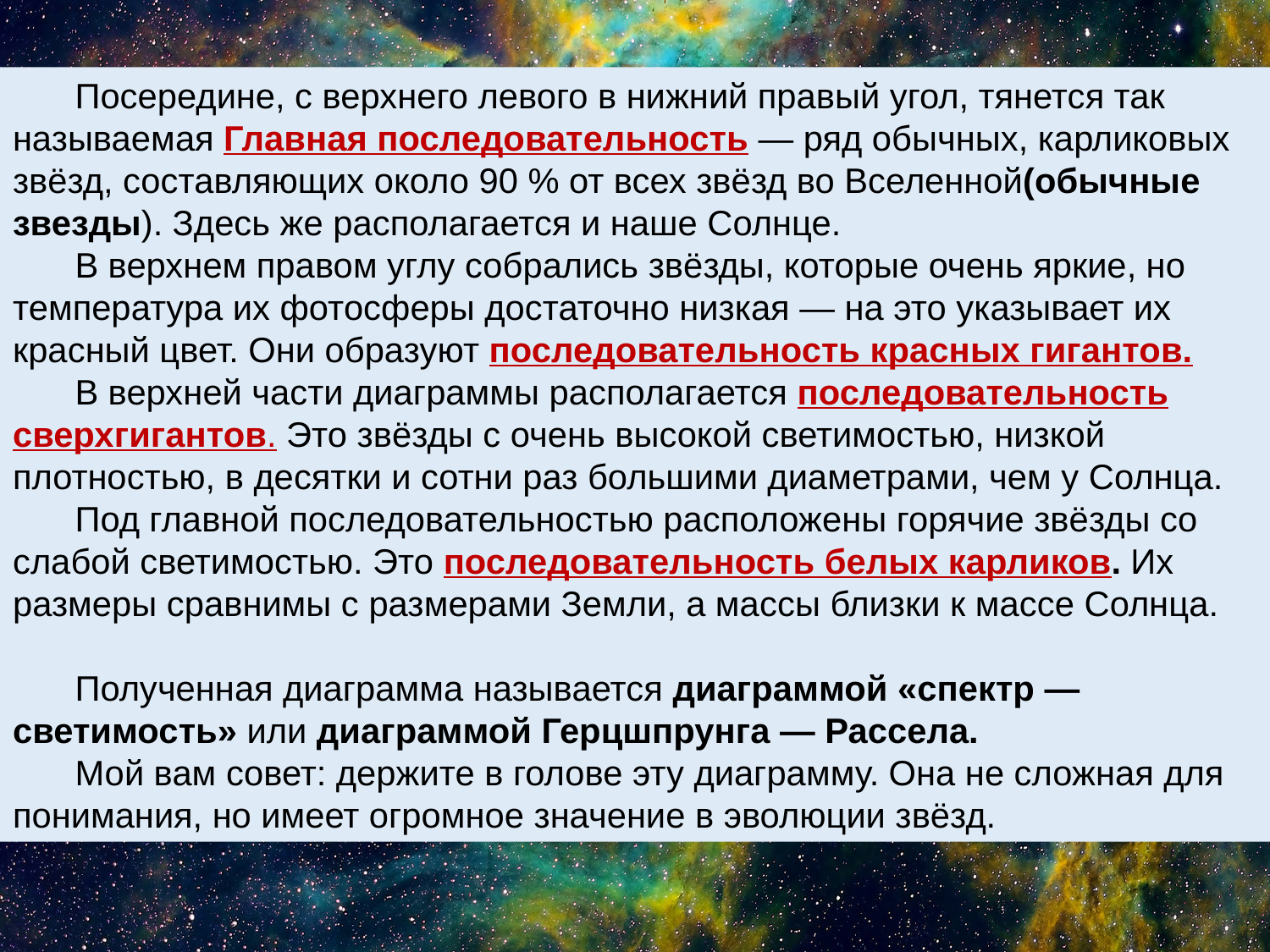

Посередине, с верхнего левого в нижний правый угол, тянется так называемая Главная последовательность — ряд обычных, карликовых звёзд, составляющих около 90 % от всех звёзд во Вселенной(обычные звезды). Здесь же располагается и наше Солнце.
В верхнем правом углу собрались звёзды, которые очень яркие, но температура их фотосферы достаточно низкая — на это указывает их красный цвет. Они образуют последовательность красных гигантов.
В верхней части диаграммы располагается последовательность сверхгигантов. Это звёзды с очень высокой светимостью, низкой плотностью, в десятки и сотни раз большими диаметрами, чем у Солнца.
Под главной последовательностью расположены горячие звёзды со слабой светимостью. Это последовательность белых карликов. Их размеры сравнимы с размерами Земли, а массы близки к массе Солнца.

Полученная диаграмма называется диаграммой «спектр — светимость» или диаграммой Герцшпрунга — Рассела.
Мой вам совет: держите в голове эту диаграмму. Она не сложная для понимания, но имеет огромное значение в эволюции звёзд.